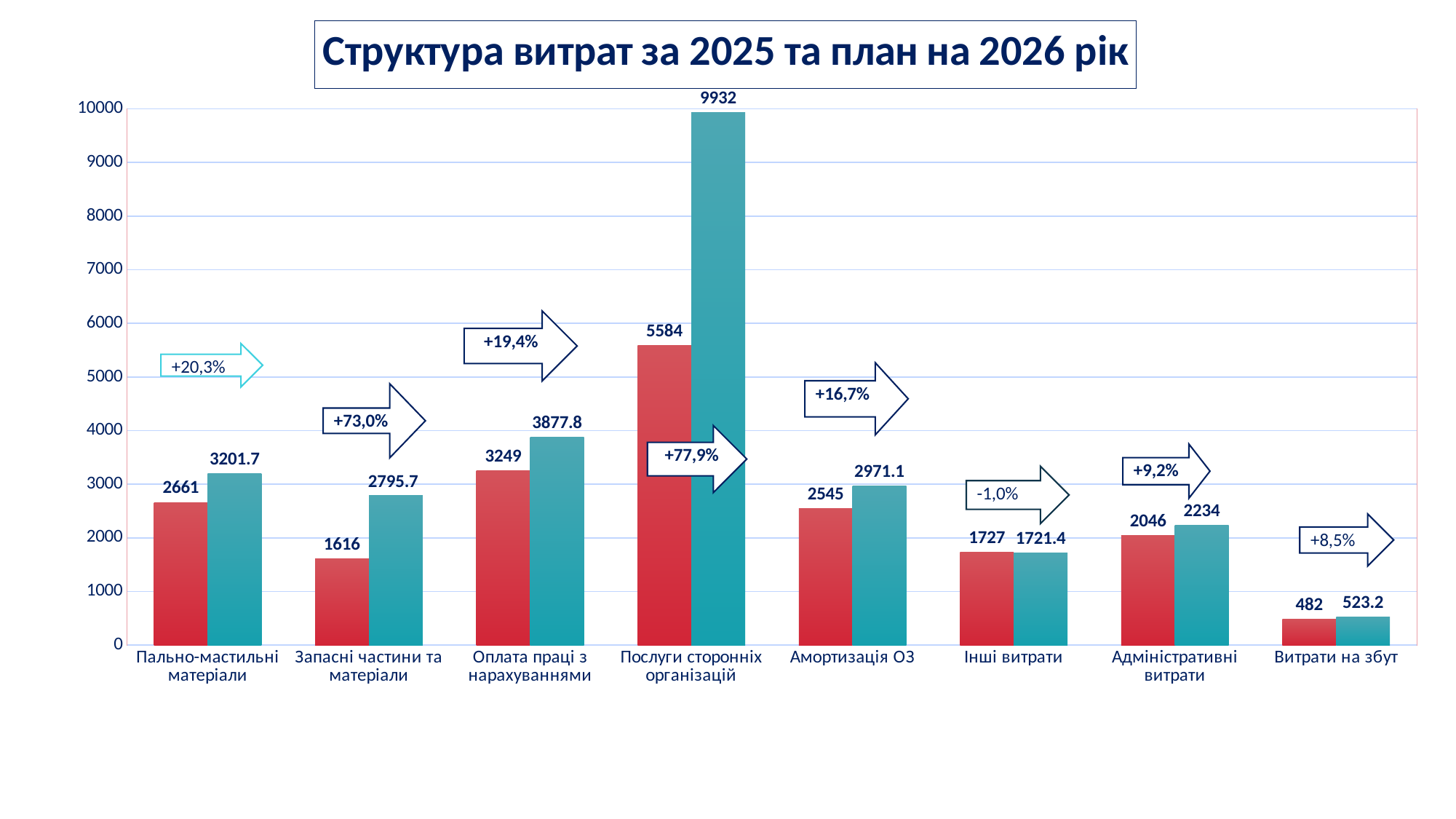

### Chart: Структура витрат за 2025 та план на 2026 рік

| Category | 2025 | 2026 |
|---|---|---|
| Пально-мастильні матеріали | 2661.0 | 3201.7 |
| Запасні частини та матеріали | 1616.0 | 2795.7 |
| Оплата праці з нарахуваннями | 3249.0 | 3877.8 |
| Послуги сторонніх організацій | 5584.0 | 9932.0 |
| Амортизація ОЗ | 2545.0 | 2971.1 |
| Інші витрати | 1727.0 | 1721.4 |
| Адміністративні витрати | 2046.0 | 2234.0 |
| Витрати на збут | 482.0 | 523.2 |